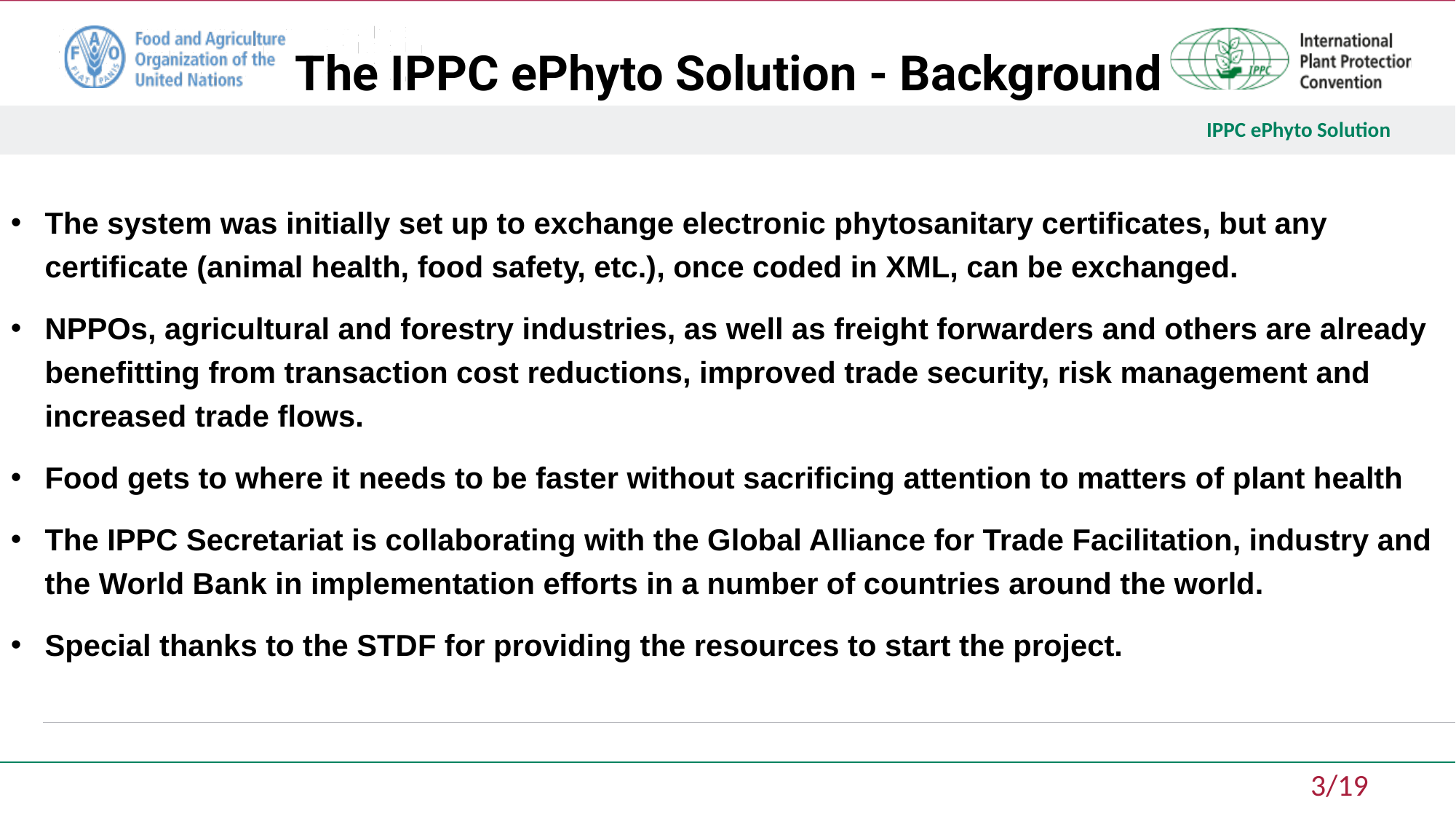

# The IPPC ePhyto Solution - Background
The system was initially set up to exchange electronic phytosanitary certificates, but any certificate (animal health, food safety, etc.), once coded in XML, can be exchanged.
NPPOs, agricultural and forestry industries, as well as freight forwarders and others are already benefitting from transaction cost reductions, improved trade security, risk management and increased trade flows.
Food gets to where it needs to be faster without sacrificing attention to matters of plant health
The IPPC Secretariat is collaborating with the Global Alliance for Trade Facilitation, industry and the World Bank in implementation efforts in a number of countries around the world.
Special thanks to the STDF for providing the resources to start the project.